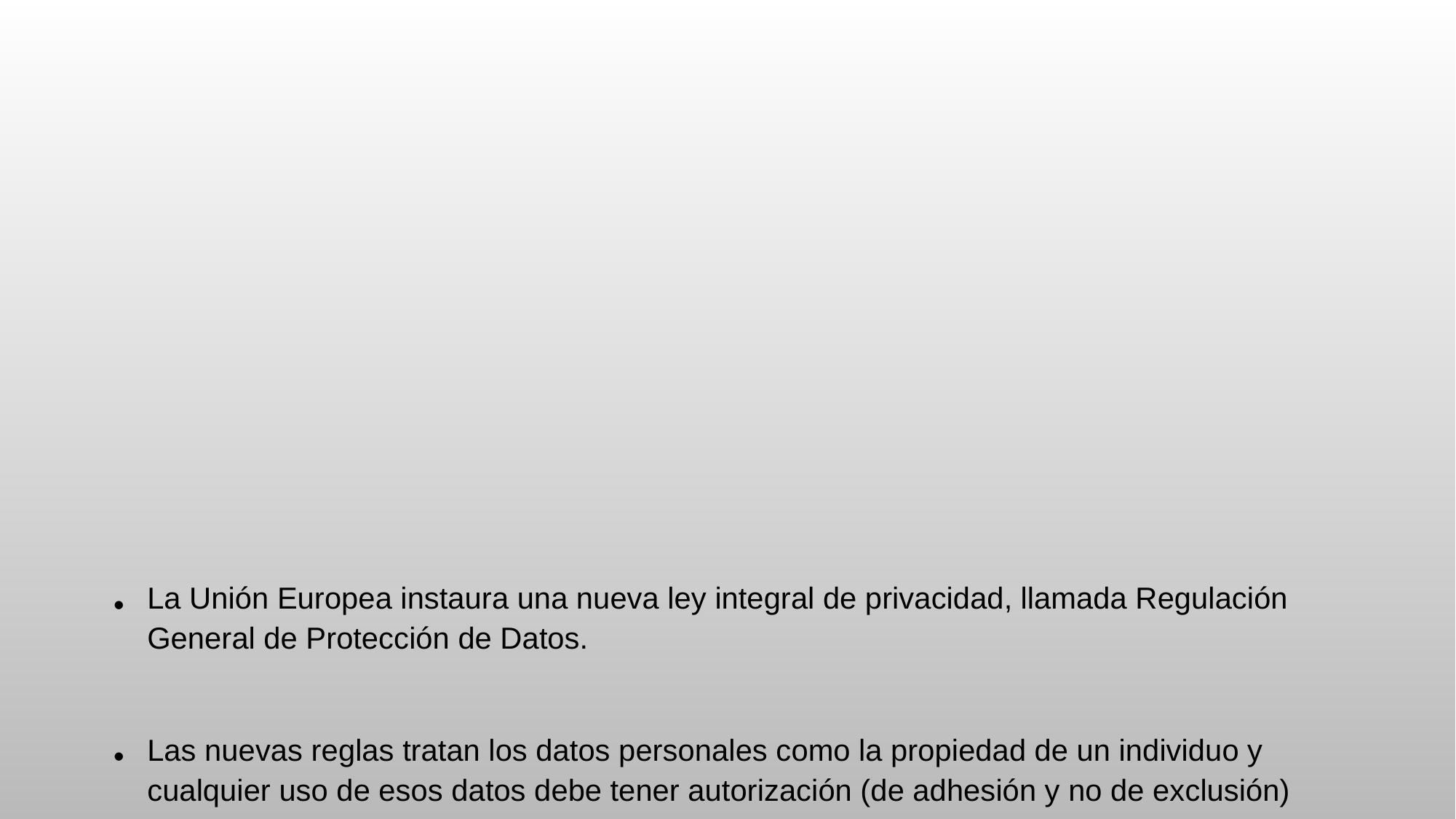

La Unión Europea instaura una nueva ley integral de privacidad, llamada Regulación General de Protección de Datos.

Las nuevas reglas tratan los datos personales como la propiedad de un individuo y cualquier uso de esos datos debe tener autorización (de adhesión y no de exclusión) después de recibir una petición escrita en lenguaje claro, no jerga legal.

“Si tu información personal puede ayudar a influenciar las elecciones , lo cual afecta la vida de todos y el bienestar social, quizá la privacidad sí es importante después de todo”